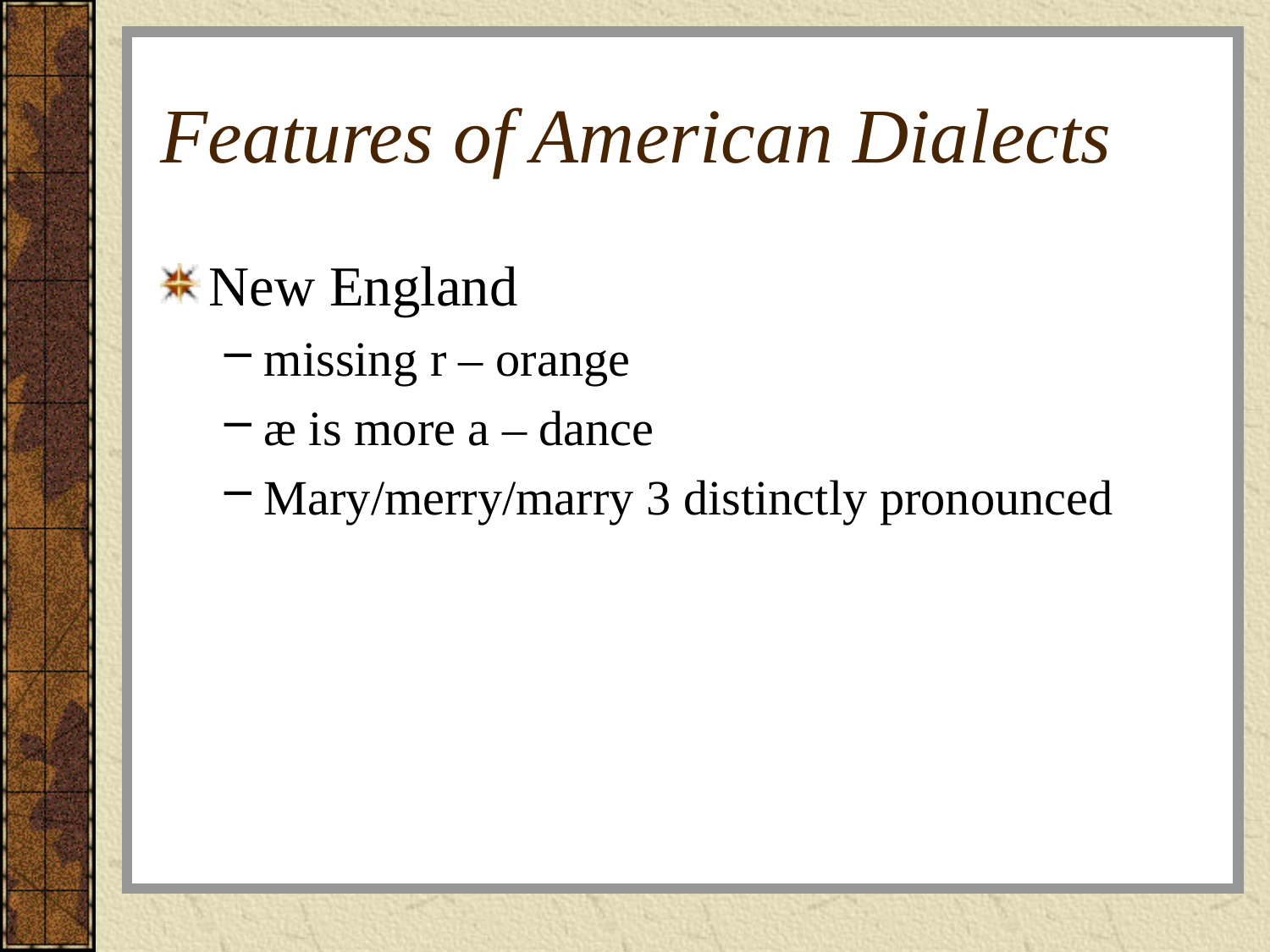

# Features of American Dialects
New England
missing r – orange
æ is more a – dance
Mary/merry/marry 3 distinctly pronounced